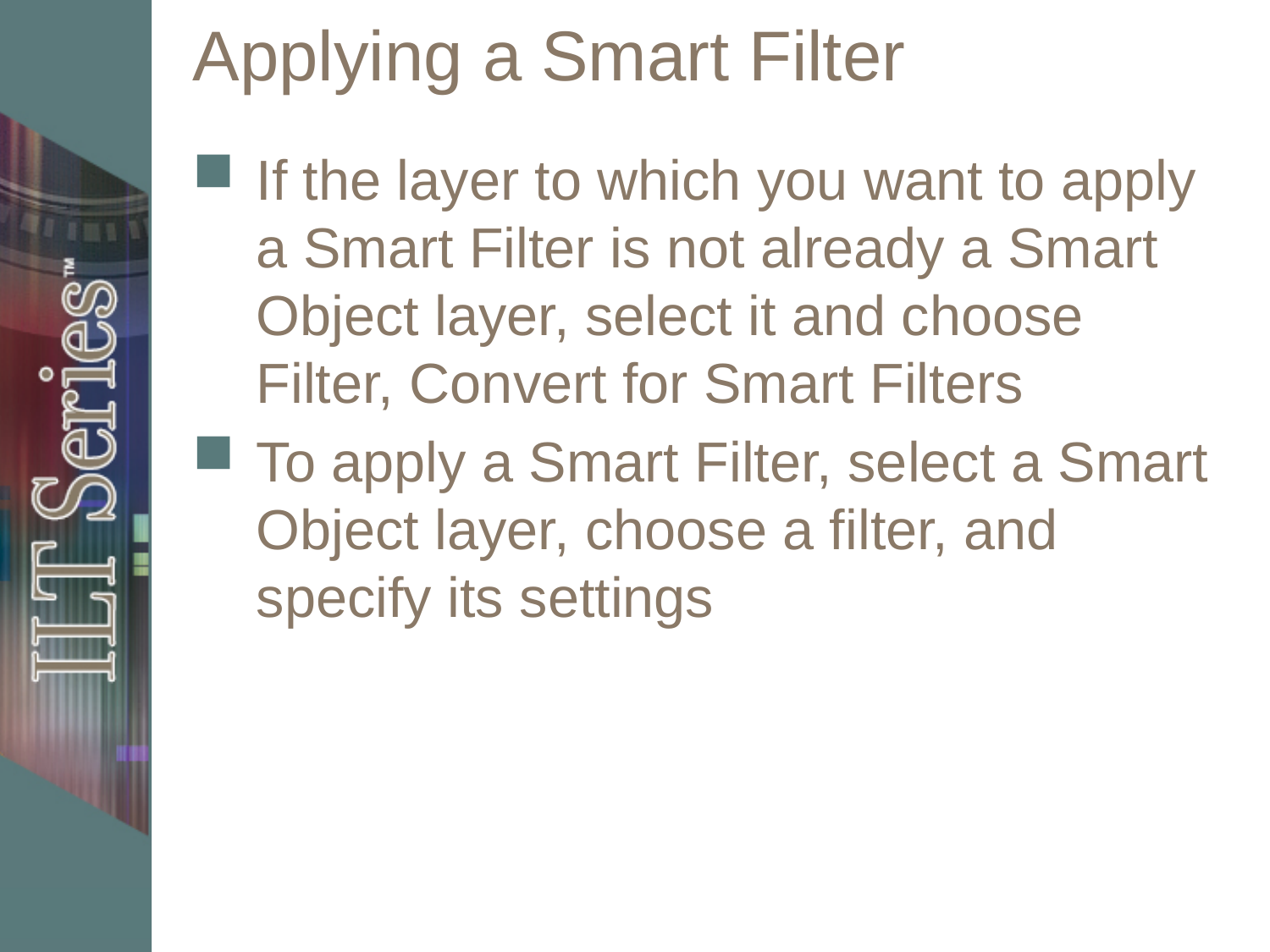

# Applying a Smart Filter
If the layer to which you want to apply a Smart Filter is not already a Smart Object layer, select it and choose Filter, Convert for Smart Filters
To apply a Smart Filter, select a Smart Object layer, choose a filter, and specify its settings